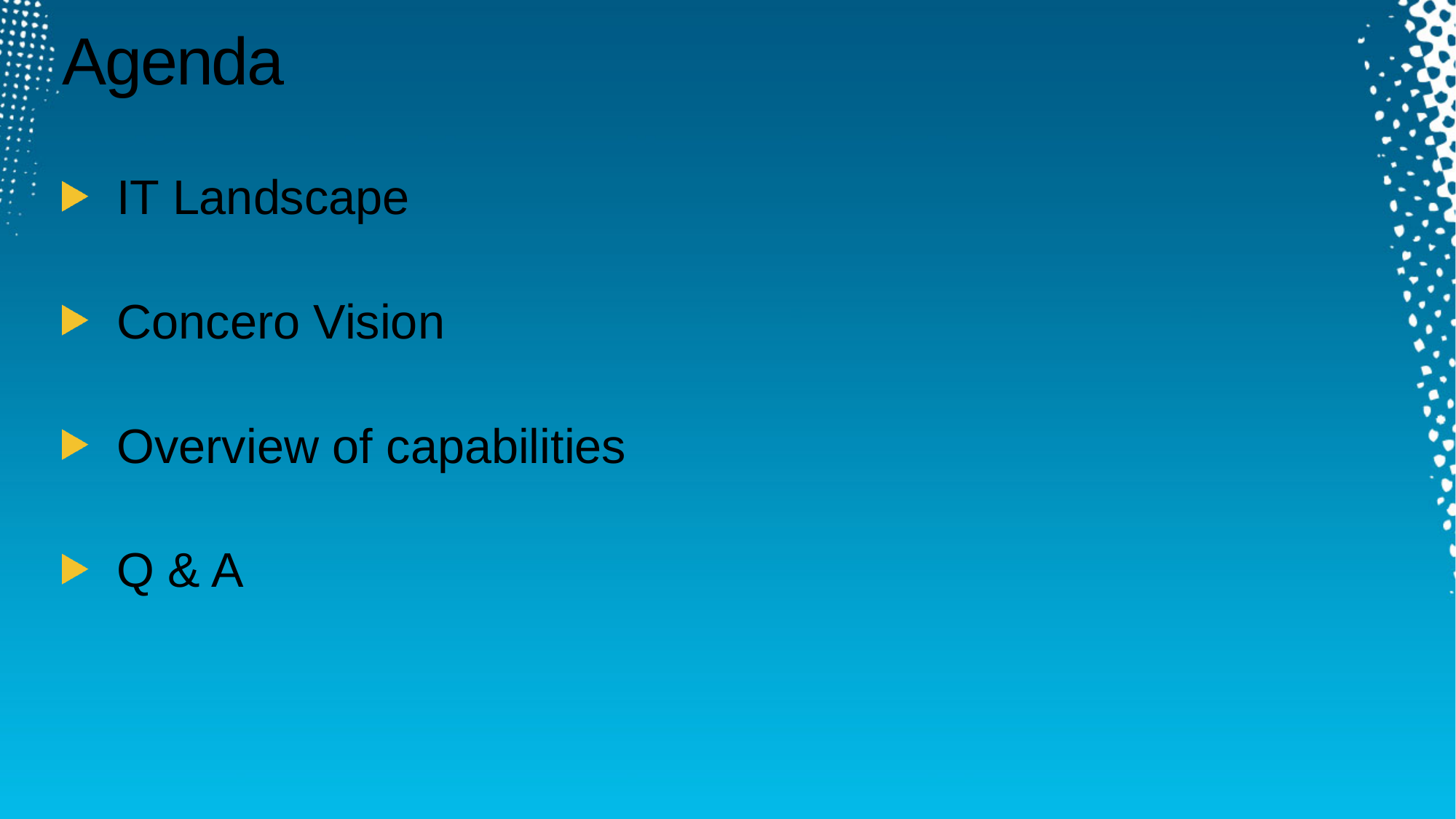

# Agenda
IT Landscape

Concero Vision

Overview of capabilities

Q & A